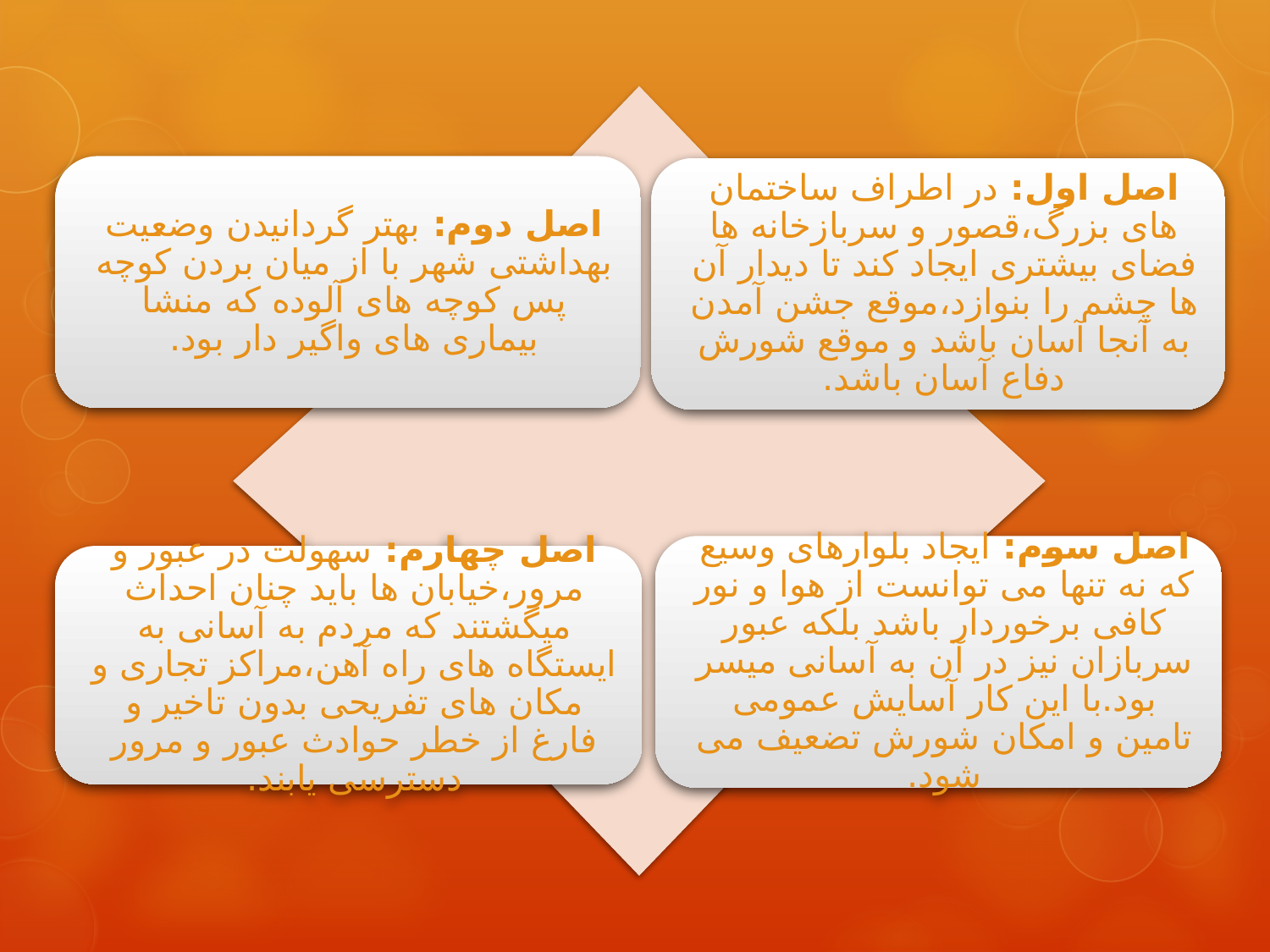

اصل دوم: بهتر گردانیدن وضعیت بهداشتی شهر با از میان بردن کوچه پس کوچه های آلوده که منشا بیماری های واگیر دار بود.
اصل اول: در اطراف ساختمان های بزرگ،قصور و سربازخانه ها فضای بیشتری ایجاد کند تا دیدار آن ها چشم را بنوازد،موقع جشن آمدن به آنجا آسان باشد و موقع شورش دفاع آسان باشد.
اصل چهارم: سهولت در عبور و مرور،خیابان ها باید چنان احداث میگشتند که مردم به آسانی به ایستگاه های راه آهن،مراکز تجاری و مکان های تفریحی بدون تاخیر و فارغ از خطر حوادث عبور و مرور دسترسی یابند.
اصل سوم: ایجاد بلوارهای وسیع که نه تنها می توانست از هوا و نور کافی برخوردار باشد بلکه عبور سربازان نیز در آن به آسانی میسر بود.با این کار آسایش عمومی تامین و امکان شورش تضعیف می شود.